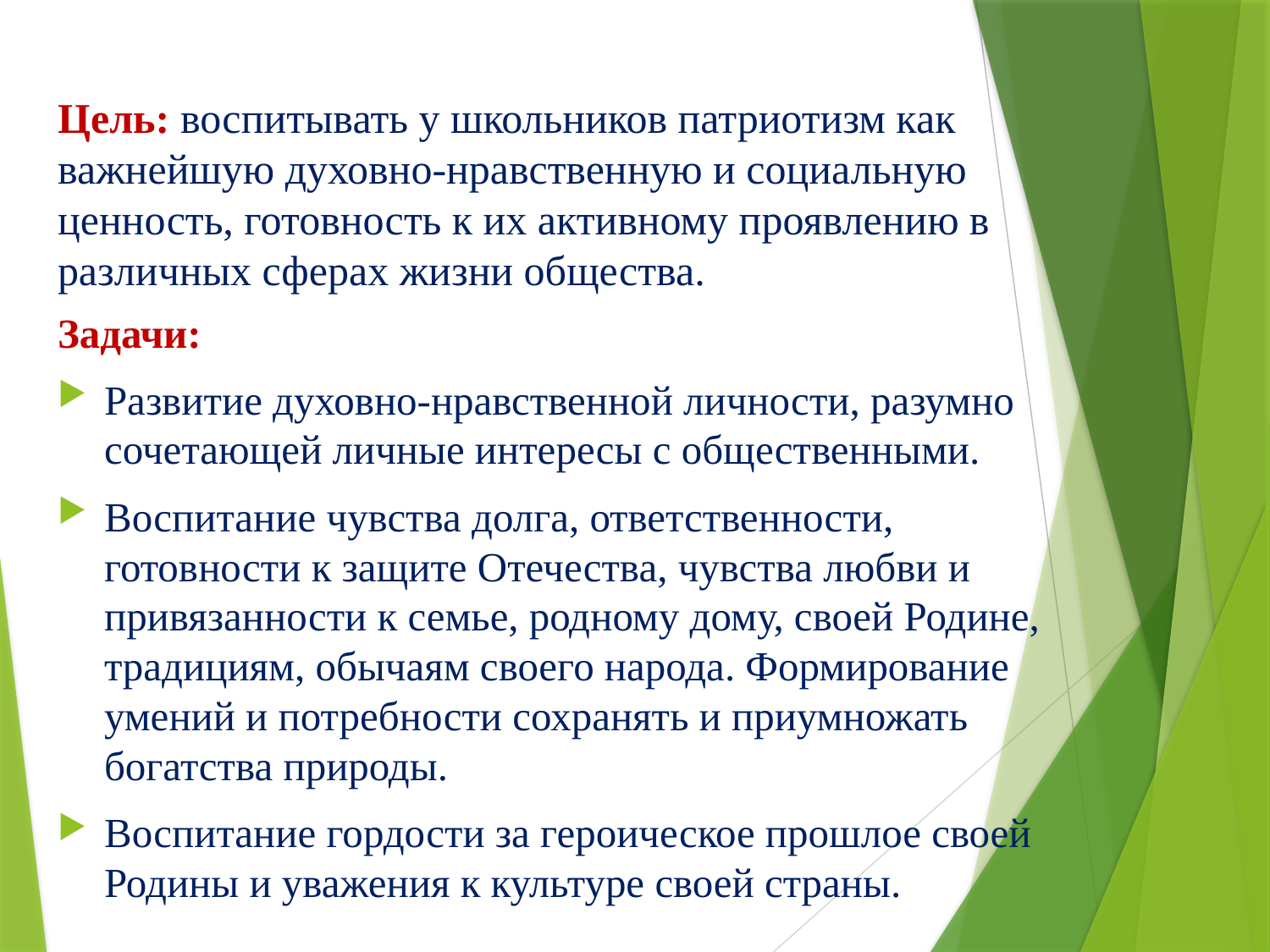

# Цель: воспитывать у школьников патриотизм как важнейшую духовно-нравственную и социальную ценность, готовность к их активному проявлению в различных сферах жизни общества.
Задачи:
Развитие духовно-нравственной личности, разумно сочетающей личные интересы с общественными.
Воспитание чувства долга, ответственности, готовности к защите Отечества, чувства любви и привязанности к семье, родному дому, своей Родине, традициям, обычаям своего народа. Формирование умений и потребности сохранять и приумножать богатства природы.
Воспитание гордости за героическое прошлое своей Родины и уважения к культуре своей страны.